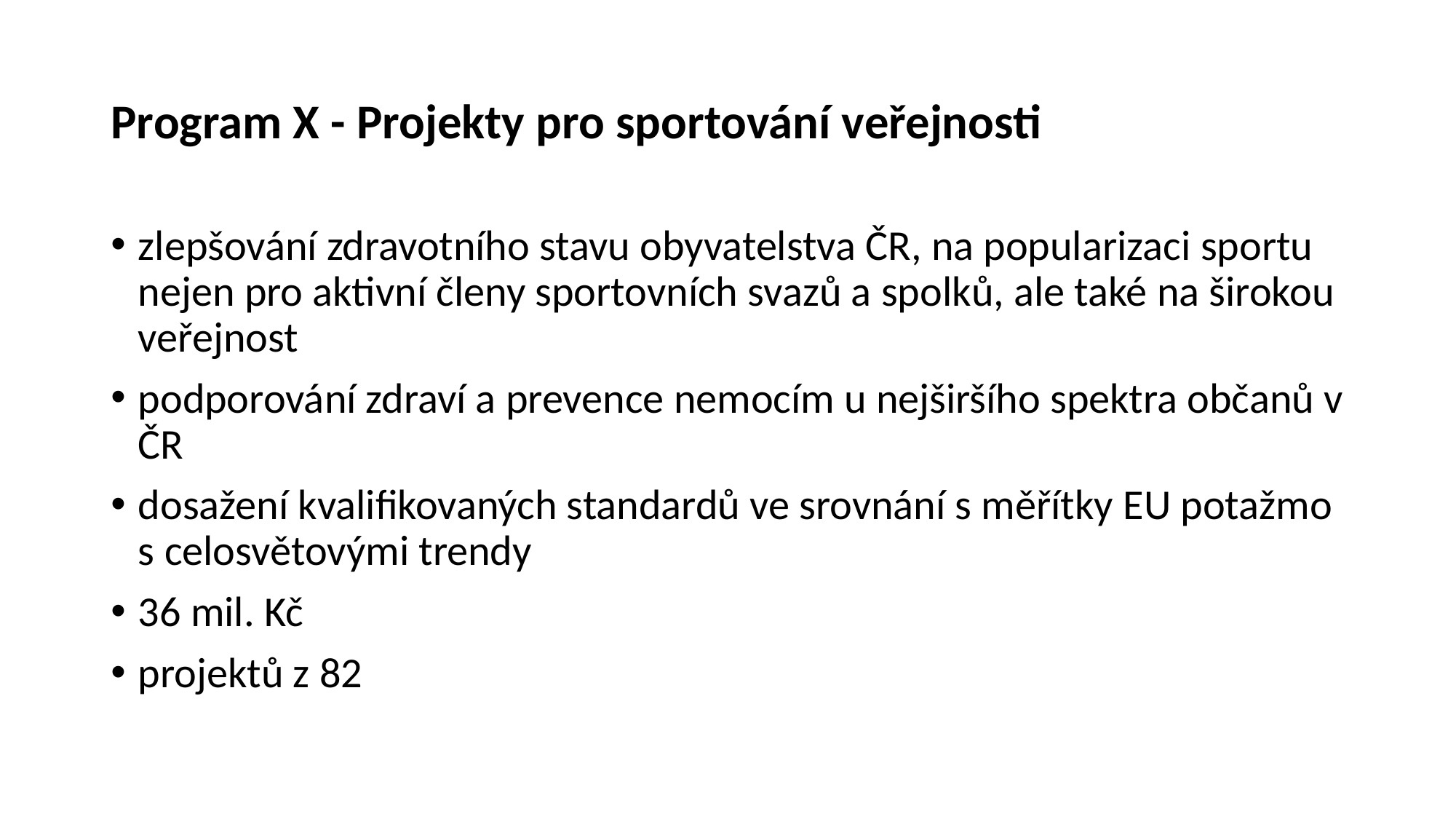

# Program X - Projekty pro sportování veřejnosti
zlepšování zdravotního stavu obyvatelstva ČR, na popularizaci sportu nejen pro aktivní členy sportovních svazů a spolků, ale také na širokou veřejnost
podporování zdraví a prevence nemocím u nejširšího spektra občanů v ČR
dosažení kvalifikovaných standardů ve srovnání s měřítky EU potažmo s celosvětovými trendy
36 mil. Kč
projektů z 82